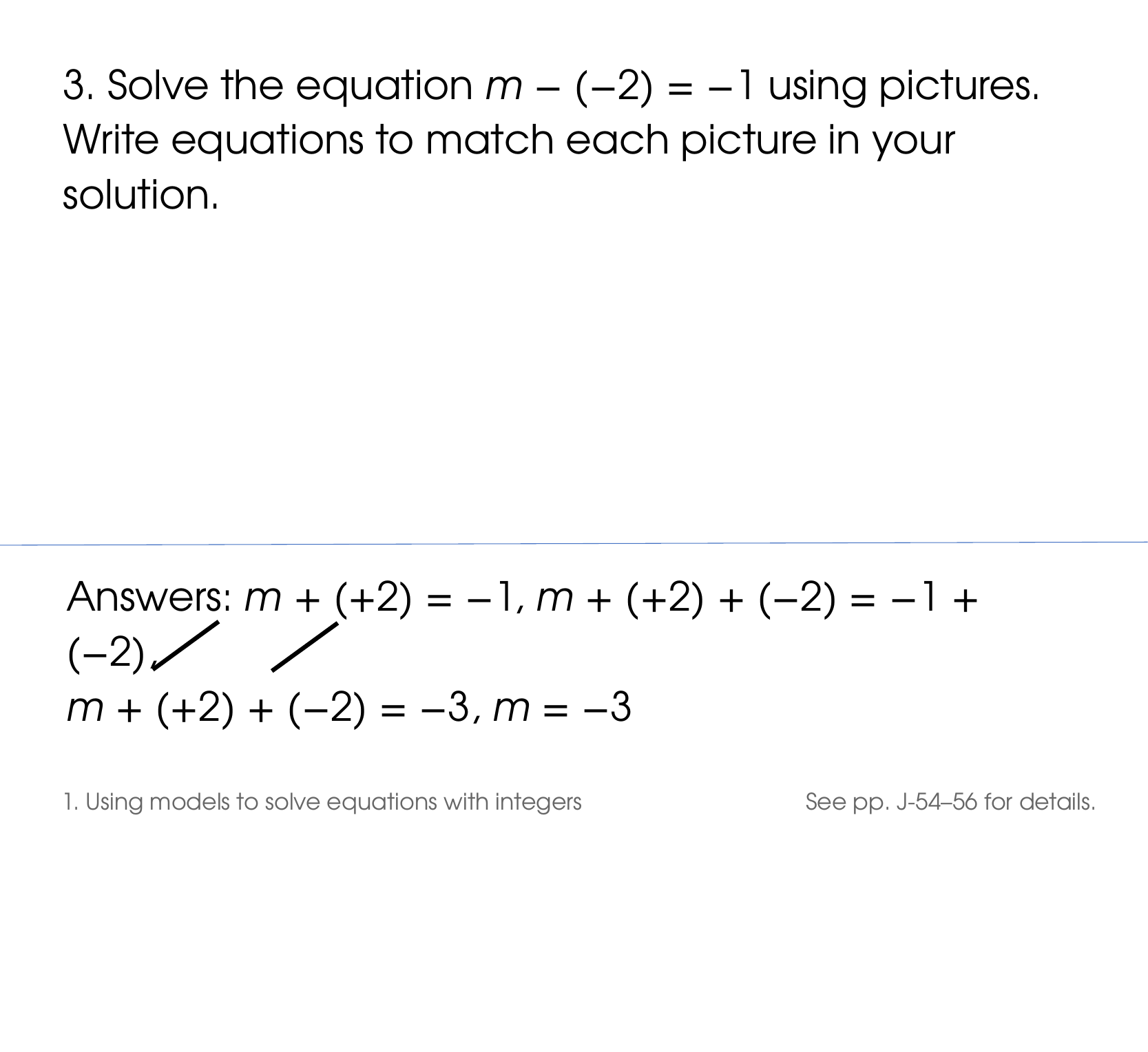

3. Solve the equation m − (−2) = −1 using pictures. Write equations to match each picture in your solution.
Answers: m + (+2) = −1, m + (+2) + (−2) = −1 + (−2),
​m + (+2) + (−2) = −3, m = −3
1. Using models to solve equations with integers
See pp. J-54–56 for details.